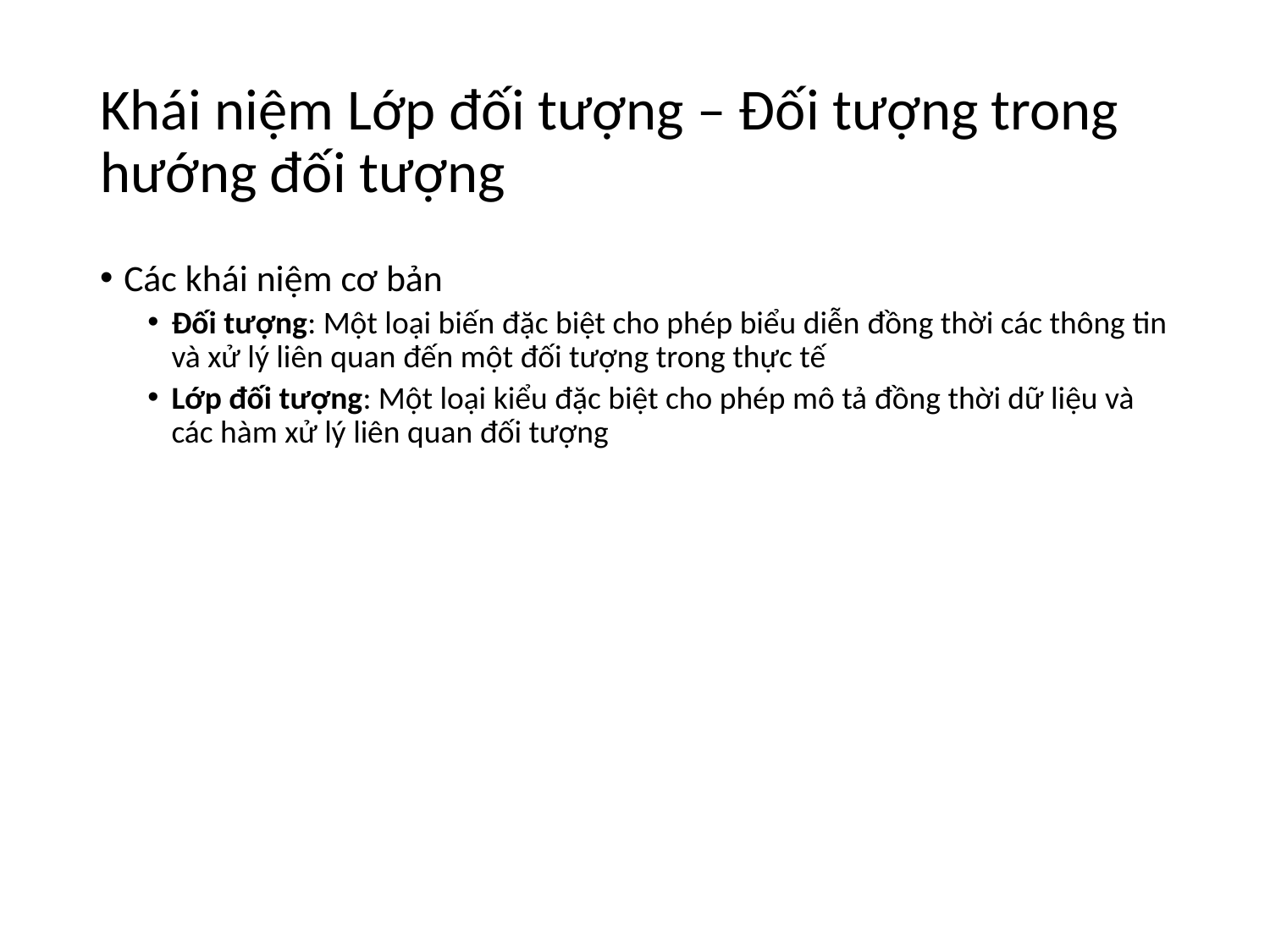

# Khái niệm Lớp đối tượng – Đối tượng trong hướng đối tượng
Các khái niệm cơ bản
Đối tượng: Một loại biến đặc biệt cho phép biểu diễn đồng thời các thông tin và xử lý liên quan đến một đối tượng trong thực tế
Lớp đối tượng: Một loại kiểu đặc biệt cho phép mô tả đồng thời dữ liệu và các hàm xử lý liên quan đối tượng